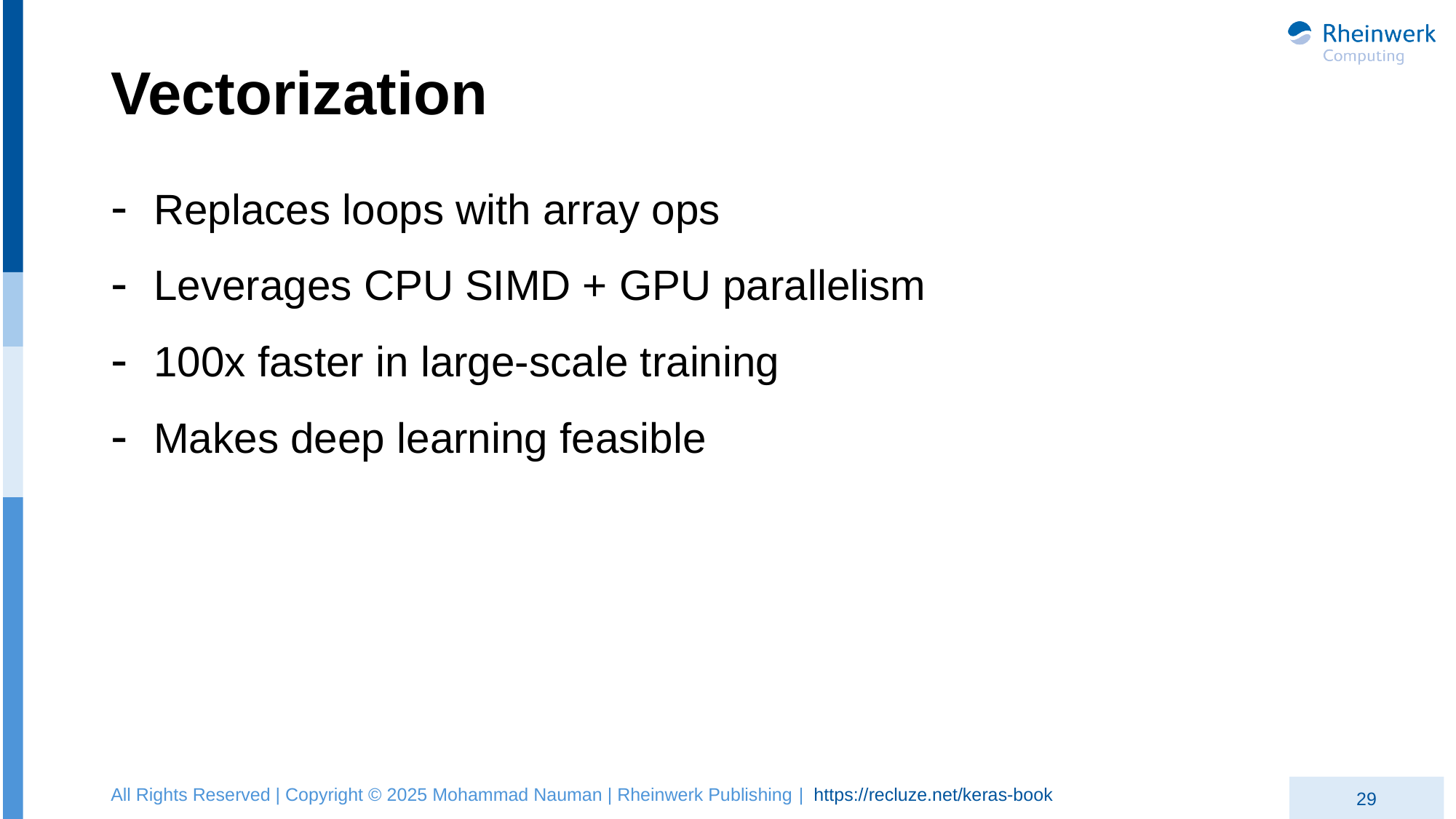

# Vectorization
Replaces loops with array ops
Leverages CPU SIMD + GPU parallelism
100x faster in large-scale training
Makes deep learning feasible